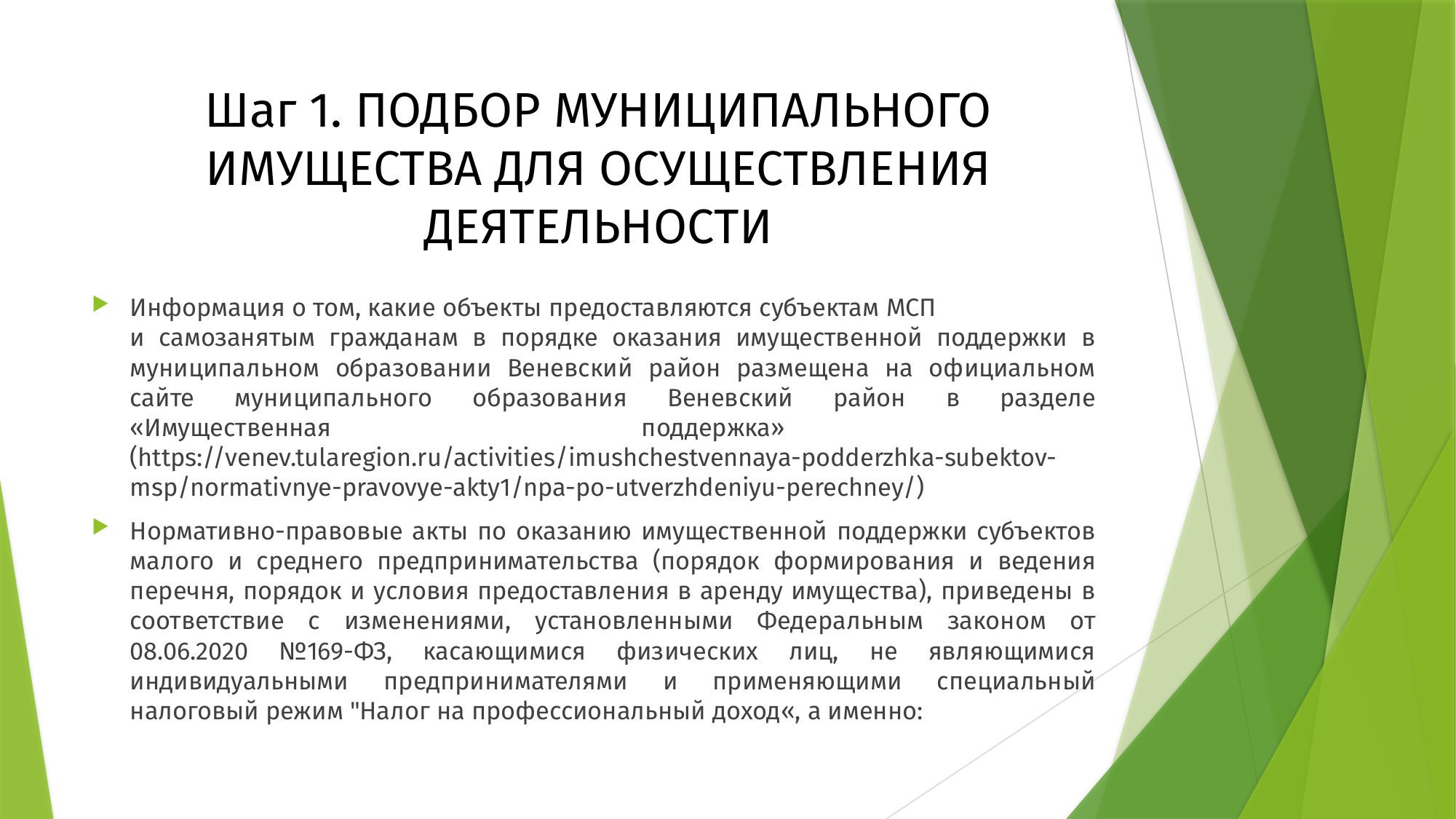

# Шаг 1. ПОДБОР МУНИЦИПАЛЬНОГО ИМУЩЕСТВА ДЛЯ ОСУЩЕСТВЛЕНИЯ ДЕЯТЕЛЬНОСТИ
Информация о том, какие объекты предоставляются субъектам МСП                        и самозанятым гражданам в порядке оказания имущественной поддержки в муниципальном образовании Веневский район размещена на официальном сайте муниципального образования Веневский район в разделе «Имущественная поддержка»  (https://venev.tularegion.ru/activities/imushchestvennaya-podderzhka-subektov-msp/normativnye-pravovye-akty1/npa-po-utverzhdeniyu-perechney/)
Нормативно-правовые акты по оказанию имущественной поддержки субъектов малого и среднего предпринимательства (порядок формирования и ведения перечня, порядок и условия предоставления в аренду имущества), приведены в соответствие с изменениями, установленными Федеральным законом от 08.06.2020 №169-ФЗ, касающимися физических лиц, не являющимися индивидуальными предпринимателями и применяющими специальный налоговый режим "Налог на профессиональный доход«, а именно: